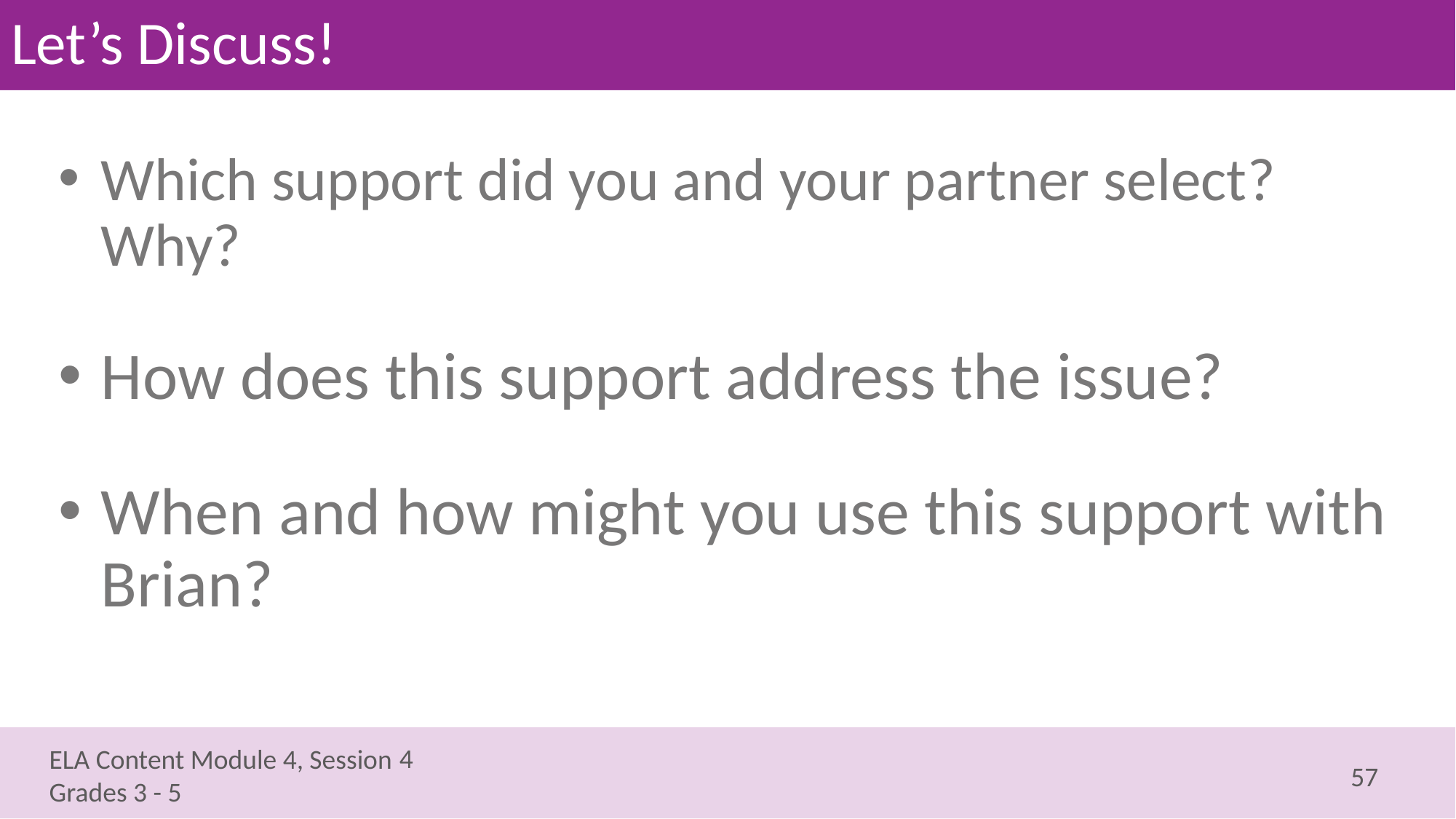

# Let’s Discuss!
Which support did you and your partner select? Why?

How does this support address the issue?

When and how might you use this support with Brian?

4
57